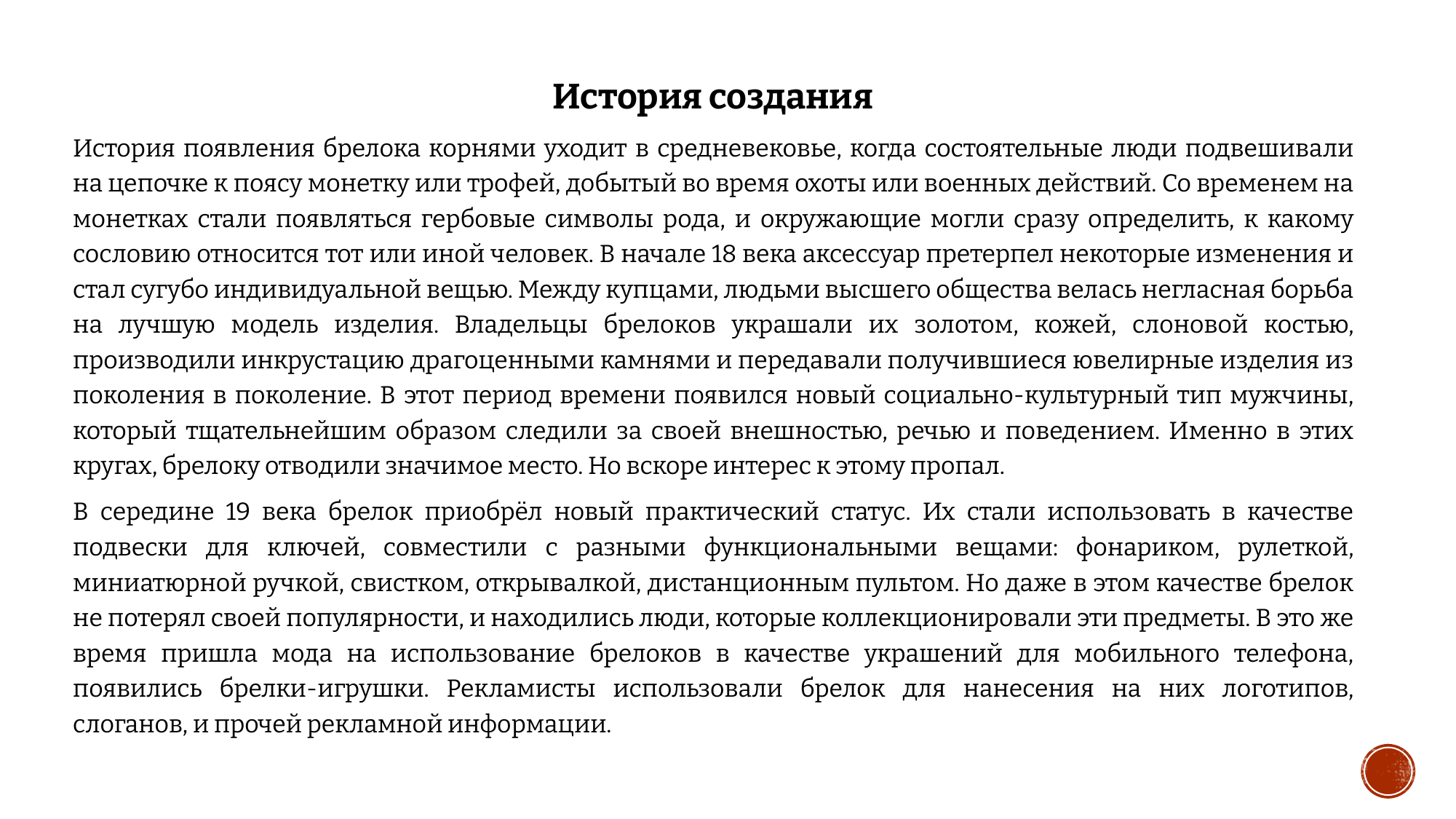

История создания
История появления брелока корнями уходит в средневековье, когда состоятельные люди подвешивали на цепочке к поясу монетку или трофей, добытый во время охоты или военных действий. Со временем на монетках стали появляться гербовые символы рода, и окружающие могли сразу определить, к какому сословию относится тот или иной человек. В начале 18 века аксессуар претерпел некоторые изменения и стал сугубо индивидуальной вещью. Между купцами, людьми высшего общества велась негласная борьба на лучшую модель изделия. Владельцы брелоков украшали их золотом, кожей, слоновой костью, производили инкрустацию драгоценными камнями и передавали получившиеся ювелирные изделия из поколения в поколение. В этот период времени появился новый социально-культурный тип мужчины, который тщательнейшим образом следили за своей внешностью, речью и поведением. Именно в этих кругах, брелоку отводили значимое место. Но вскоре интерес к этому пропал.
В середине 19 века брелок приобрёл новый практический статус. Их стали использовать в качестве подвески для ключей, совместили с разными функциональными вещами: фонариком, рулеткой, миниатюрной ручкой, свистком, открывалкой, дистанционным пультом. Но даже в этом качестве брелок не потерял своей популярности, и находились люди, которые коллекционировали эти предметы. В это же время пришла мода на использование брелоков в качестве украшений для мобильного телефона, появились брелки-игрушки. Рекламисты использовали брелок для нанесения на них логотипов, слоганов, и прочей рекламной информации.